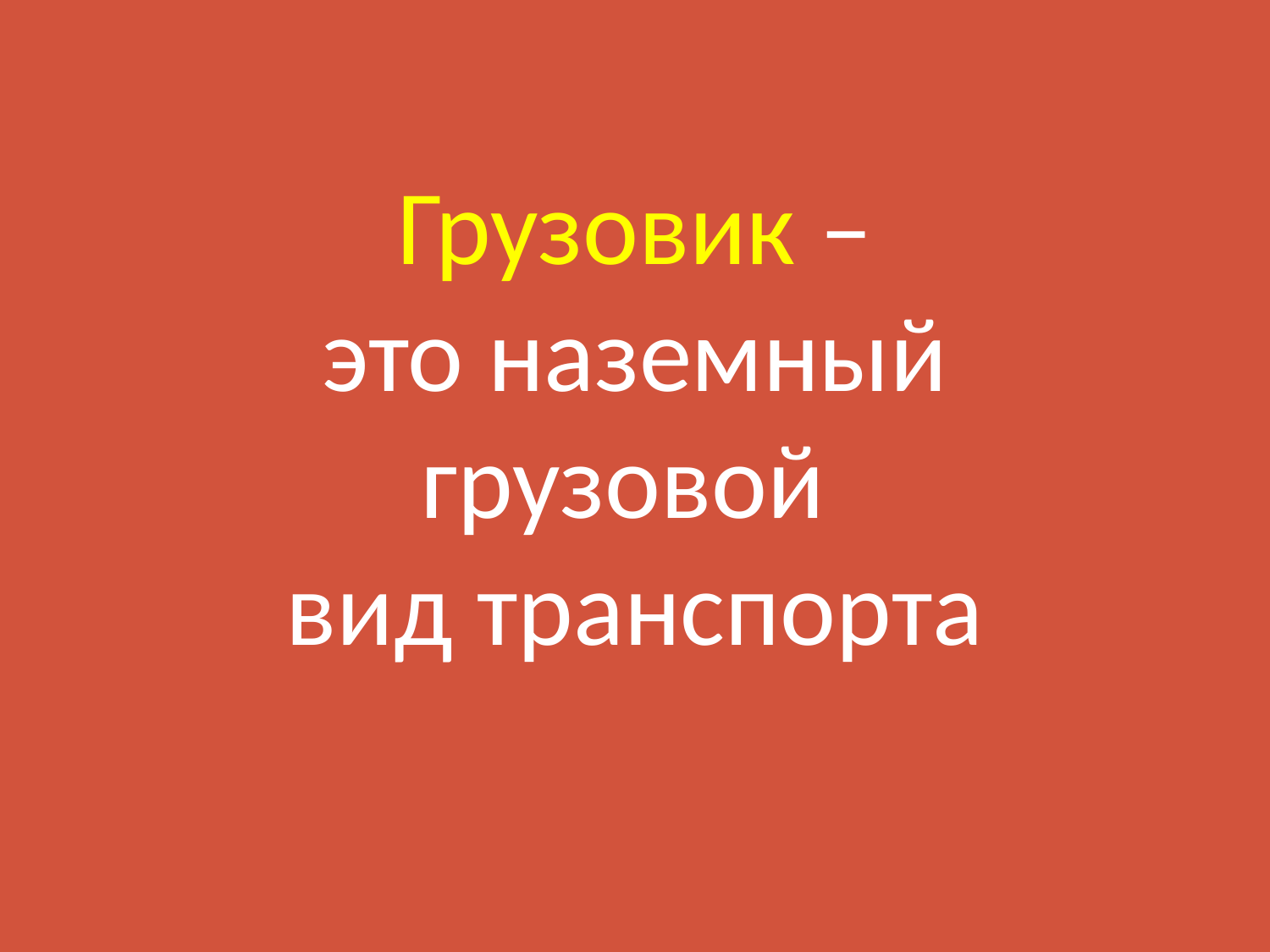

# Грузовик – это наземный грузовой вид транспорта